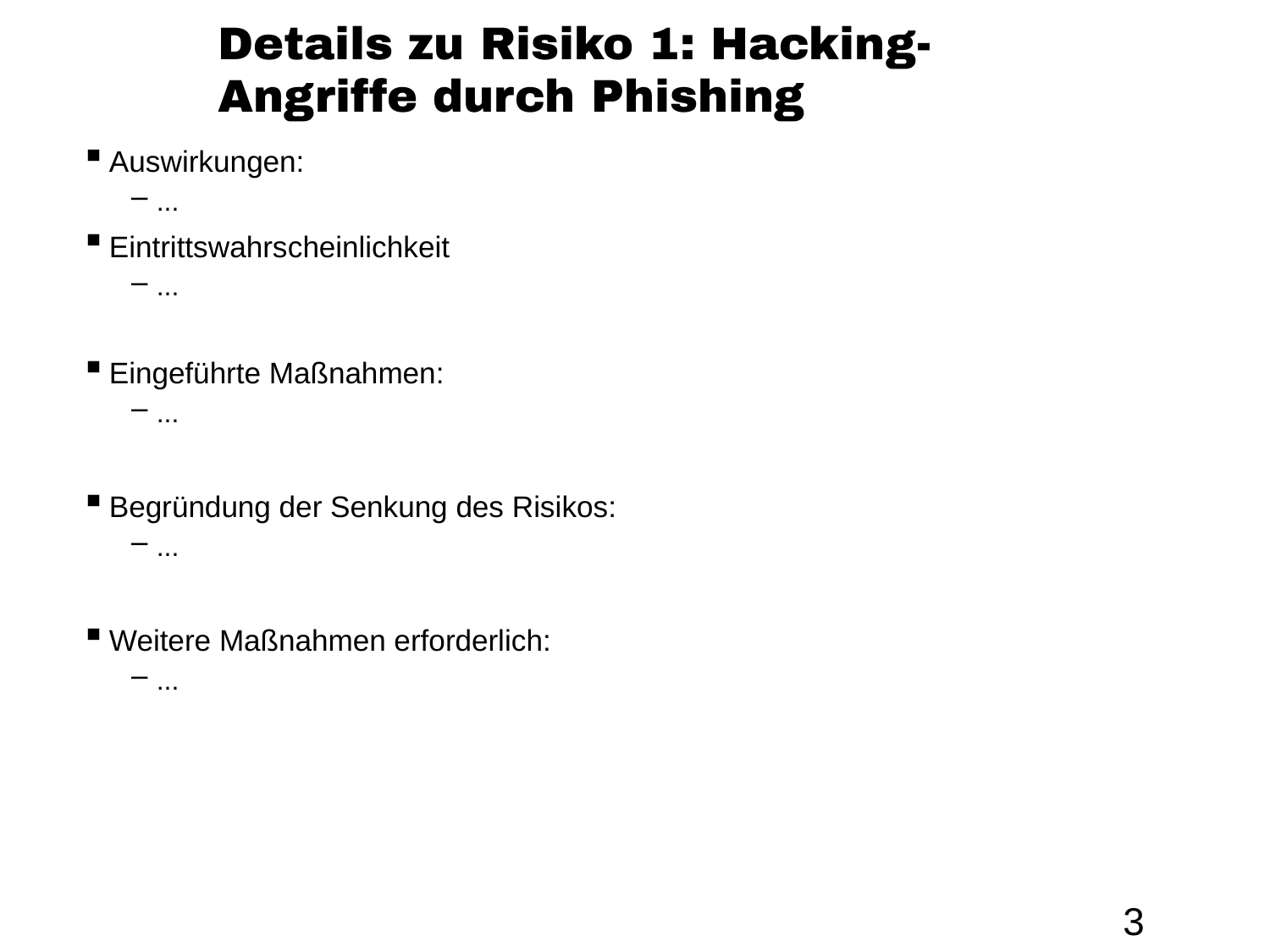

# Details zu Risiko 1: Hacking-Angriffe durch Phishing
Auswirkungen:
...
Eintrittswahrscheinlichkeit
...

Eingeführte Maßnahmen:
...

Begründung der Senkung des Risikos:
...

Weitere Maßnahmen erforderlich:
...
3